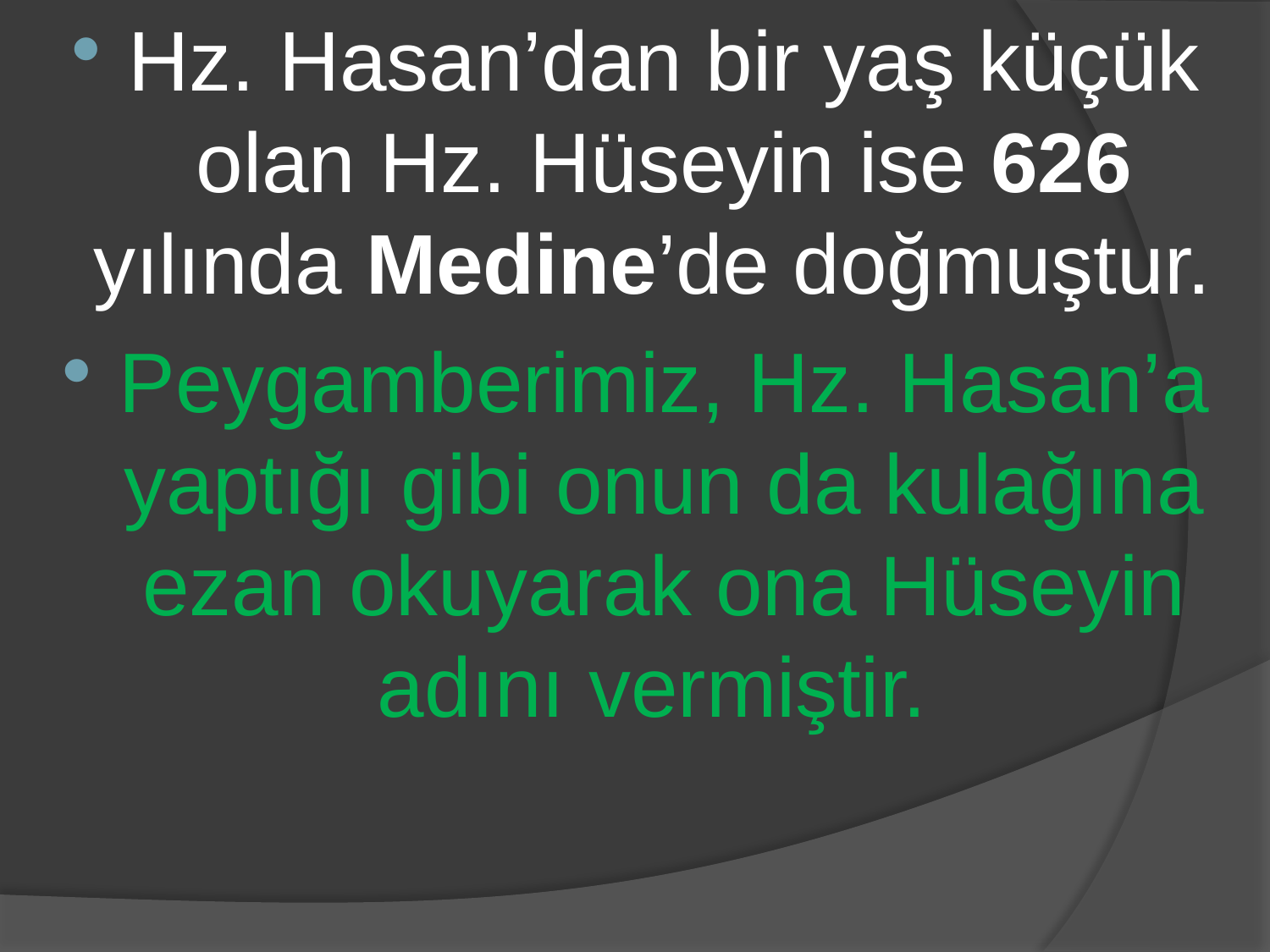

Hz. Hasan’dan bir yaş küçük olan Hz. Hüseyin ise 626 yılında Medine’de doğmuştur.
Peygamberimiz, Hz. Hasan’a yaptığı gibi onun da kulağına ezan okuyarak ona Hüseyin adını vermiştir.